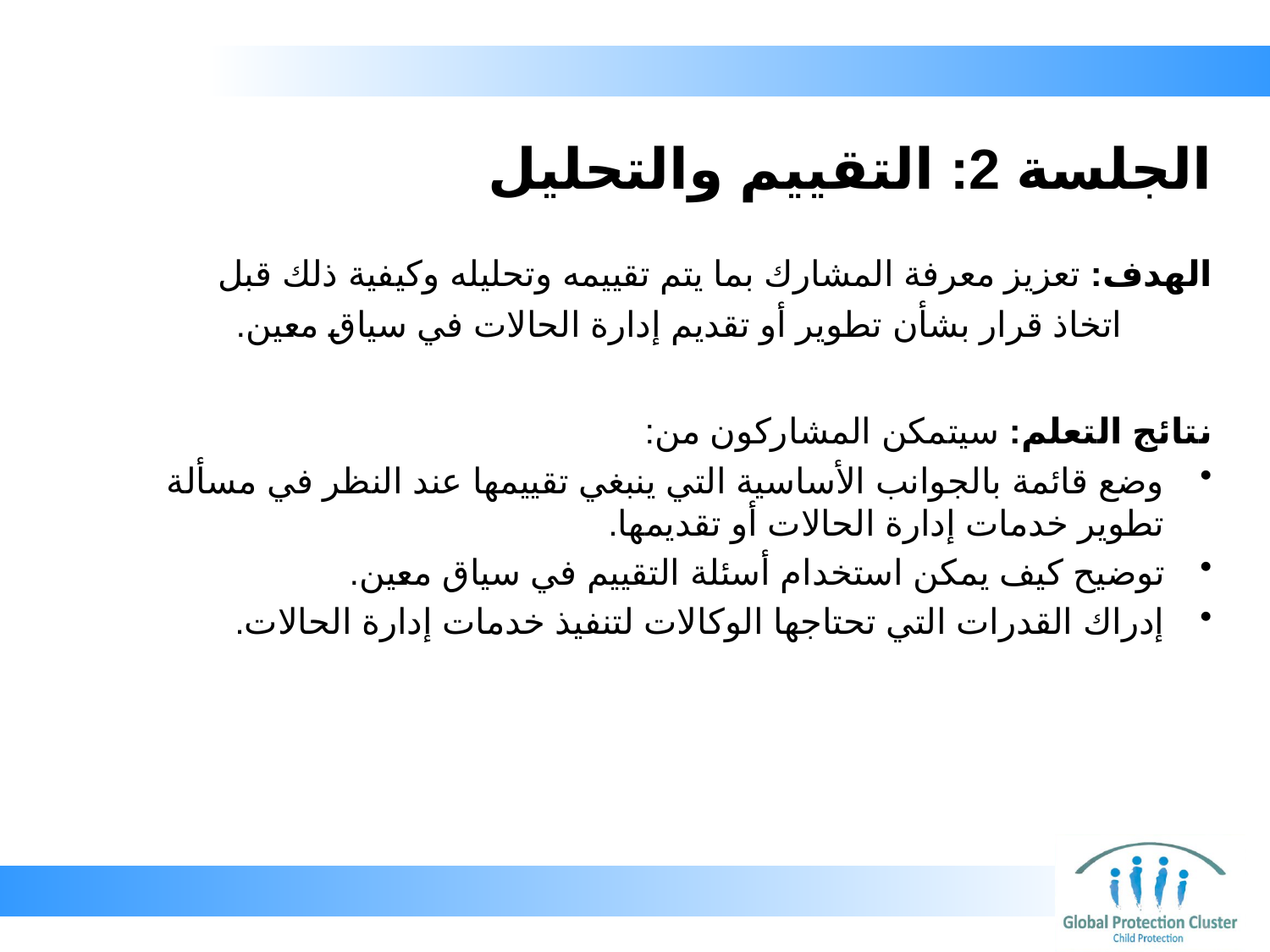

# الجلسة 2: التقييم والتحليل
الهدف: تعزيز معرفة المشارك بما يتم تقييمه وتحليله وكيفية ذلك قبل اتخاذ قرار بشأن تطوير أو تقديم إدارة الحالات في سياق معين.

نتائج التعلم: سيتمكن المشاركون من:
وضع قائمة بالجوانب الأساسية التي ينبغي تقييمها عند النظر في مسألة تطوير خدمات إدارة الحالات أو تقديمها.
توضيح كيف يمكن استخدام أسئلة التقييم في سياق معين.
إدراك القدرات التي تحتاجها الوكالات لتنفيذ خدمات إدارة الحالات.